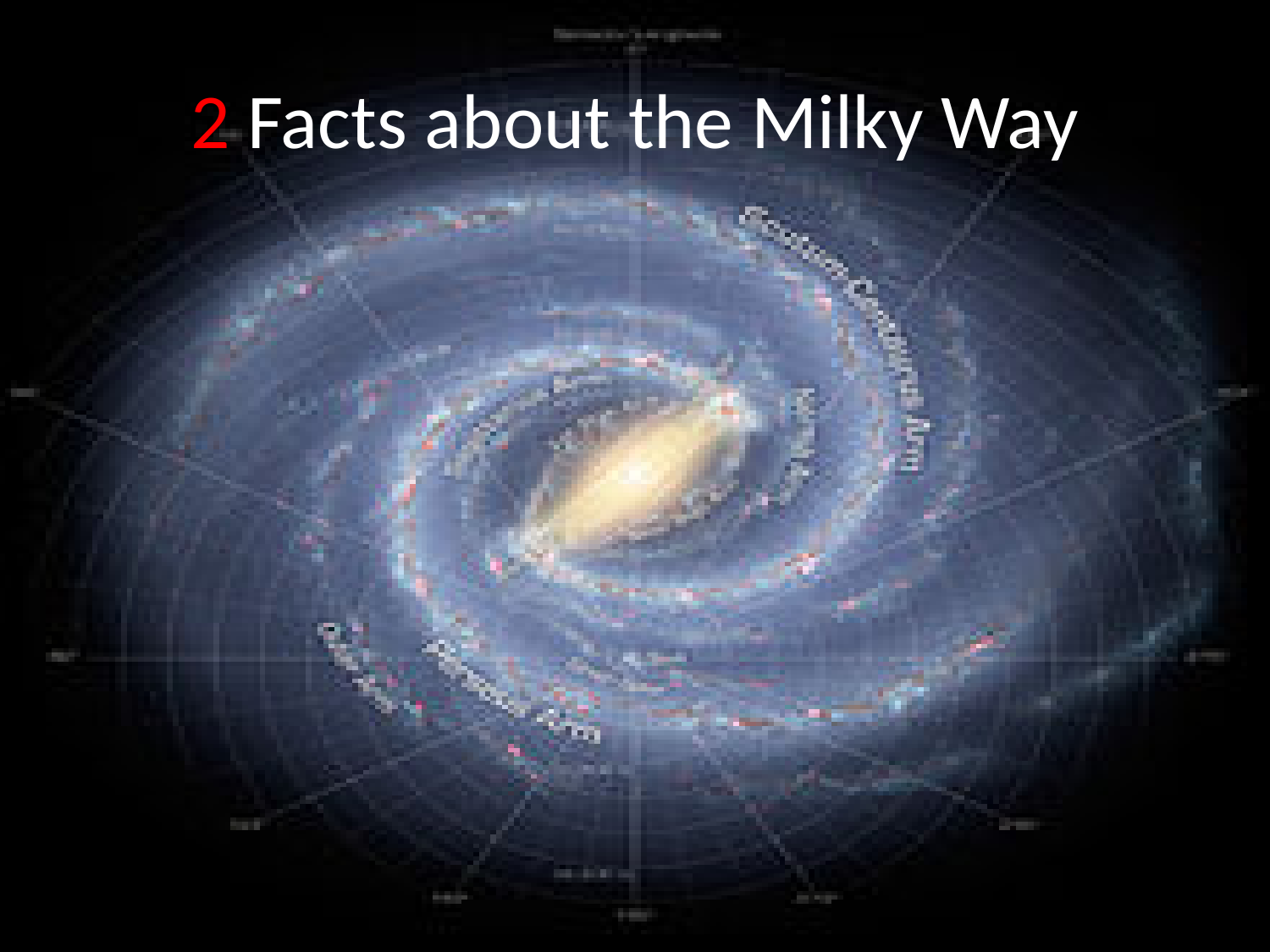

# 2 Facts about the Milky Way